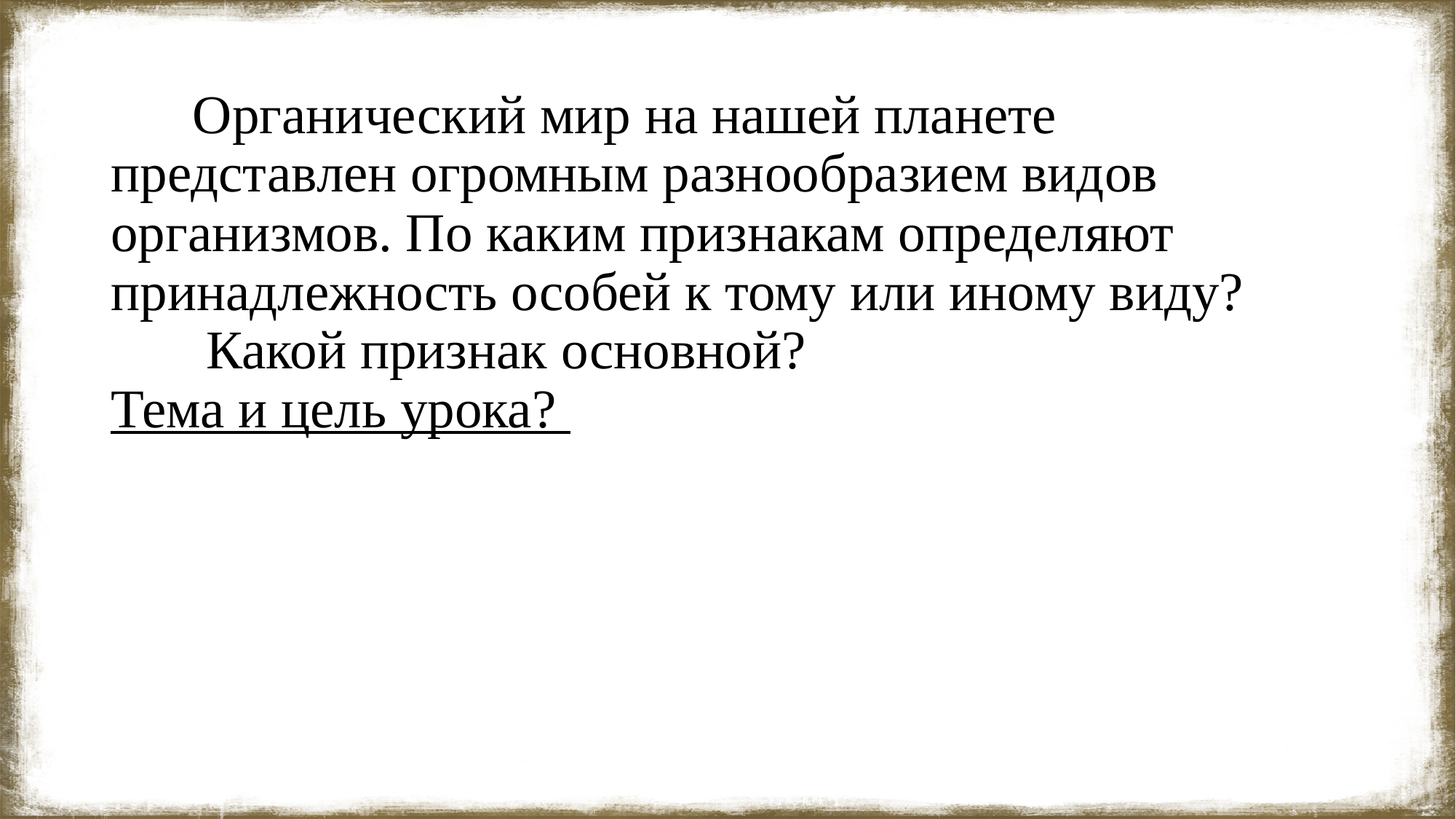

# Органический мир на нашей планете представлен огромным разнообразием видов организмов. По каким признакам определяют принадлежность особей к тому или иному виду? Какой признак основной? Тема и цель урока?